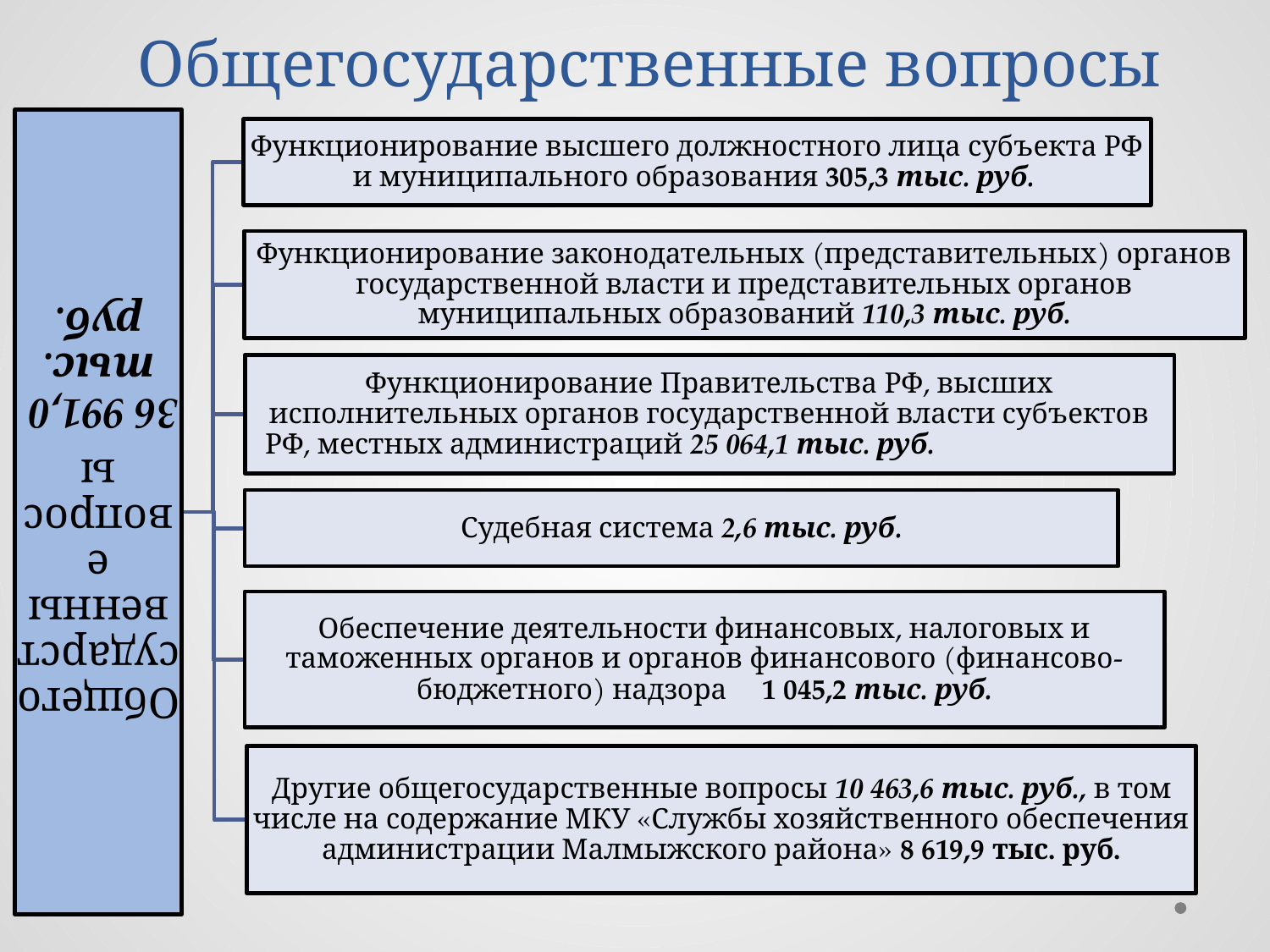

# Общегосударственные вопросы

Общегосударственные вопросы
36 991,0  тыс. руб.
Функционирование высшего должностного лица субъекта РФ и муниципального образования 305,3 тыс. руб.
Функционирование законодательных (представительных) органов государственной власти и представительных органов муниципальных образований 110,3 тыс. руб.
Функционирование Правительства РФ, высших исполнительных органов государственной власти субъектов РФ, местных администраций 25 064,1 тыс. руб.
Судебная система 2,6 тыс. руб.
Обеспечение деятельности финансовых, налоговых и таможенных органов и органов финансового (финансово-бюджетного) надзора     1 045,2 тыс. руб.
Другие общегосударственные вопросы 10 463,6 тыс. руб., в том числе на содержание МКУ «Службы хозяйственного обеспечения администрации Малмыжского района» 8 619,9 тыс. руб.